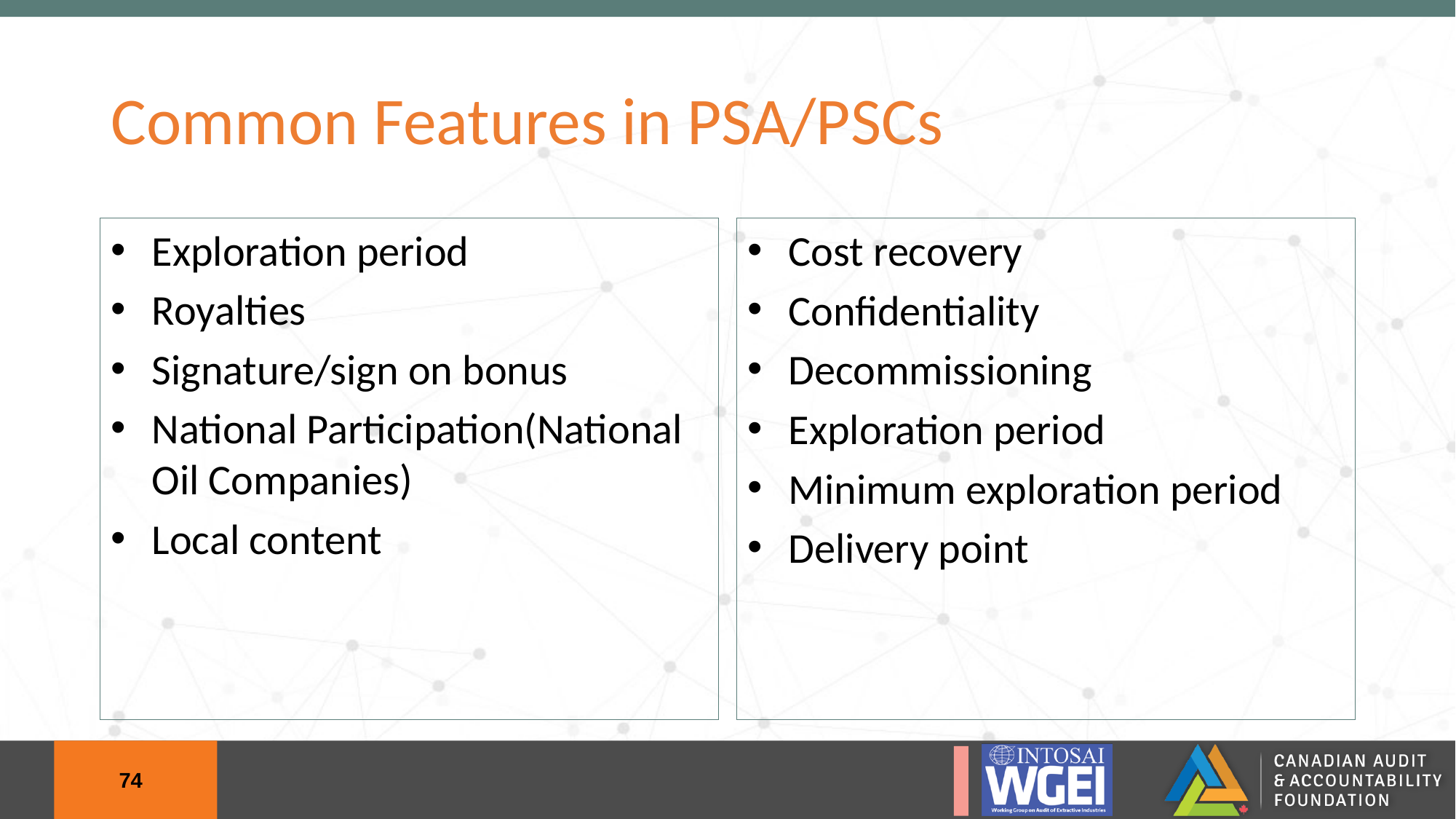

# Common Features in PSA/PSCs
Exploration period
Royalties
Signature/sign on bonus
National Participation(National Oil Companies)
Local content

Cost recovery
Confidentiality
Decommissioning
Exploration period
Minimum exploration period
Delivery point